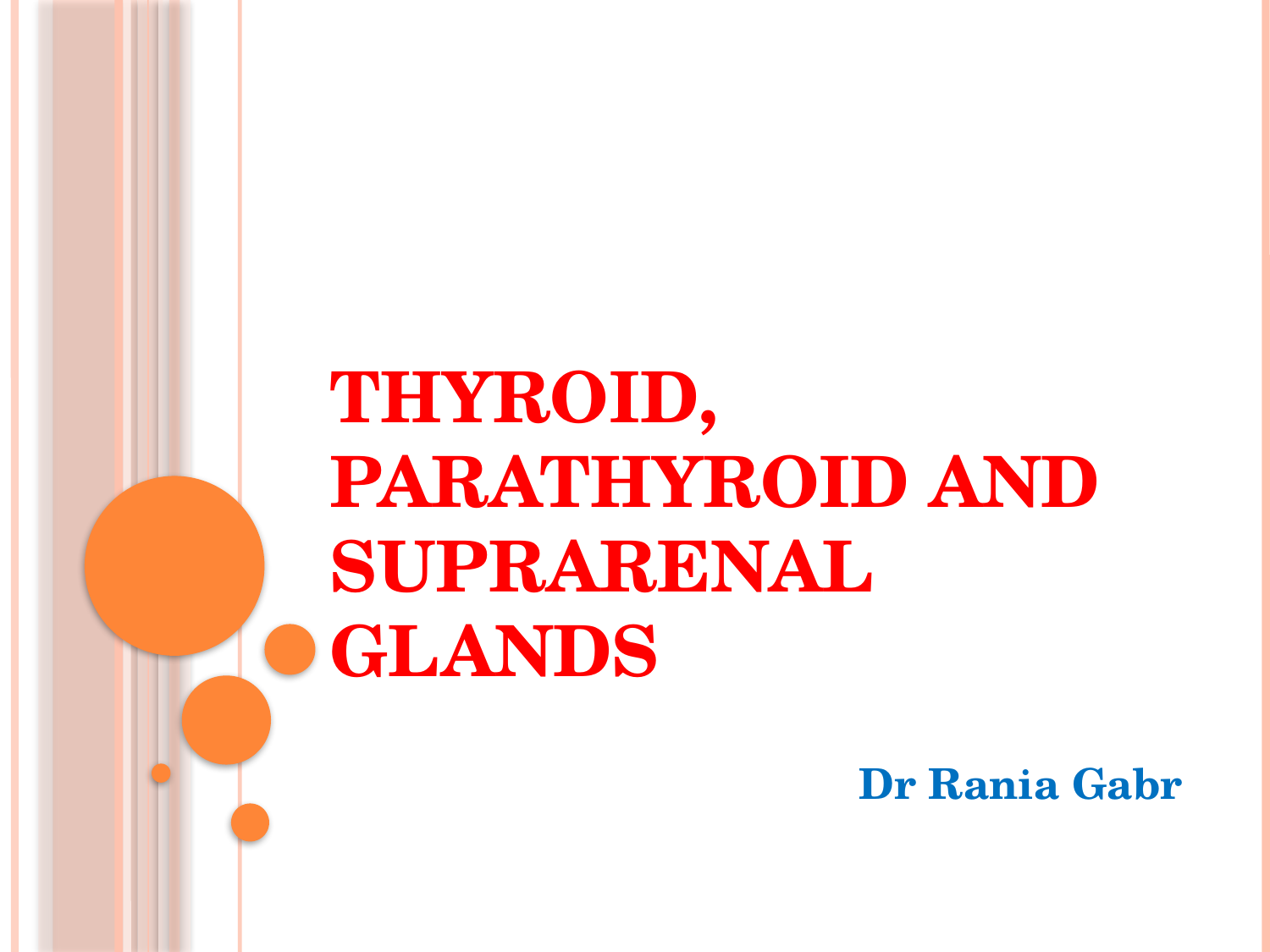

# Thyroid, Parathyroid and Suprarenal Glands
Dr Rania Gabr